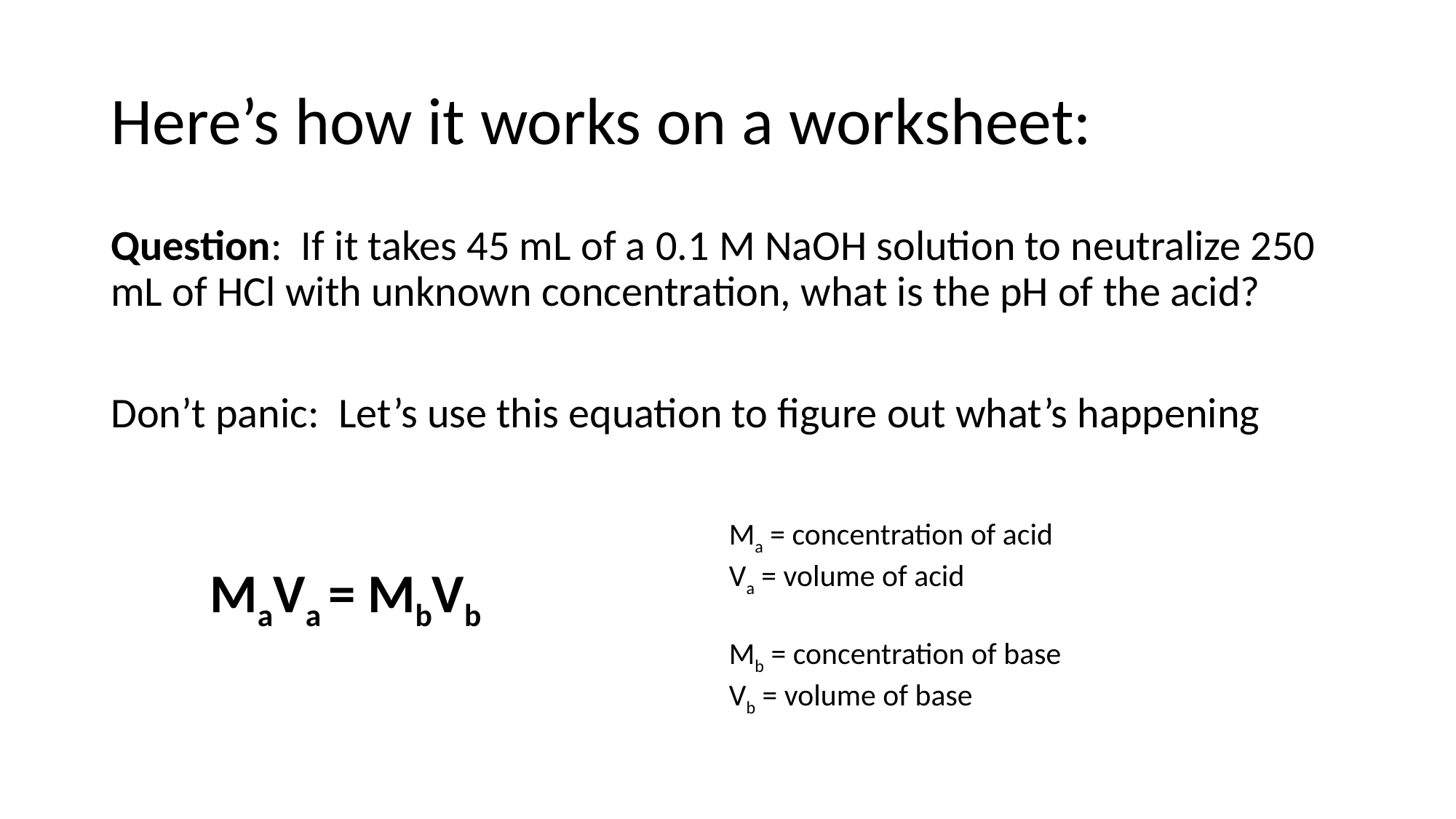

# Here’s how it works on a worksheet:
Question:  If it takes 45 mL of a 0.1 M NaOH solution to neutralize 250 mL of HCl with unknown concentration, what is the pH of the acid?

Don’t panic:  Let’s use this equation to figure out what’s happening

        MaVa = MbVb
Ma = concentration of acid
Va = volume of acid

Mb = concentration of base
Vb = volume of base